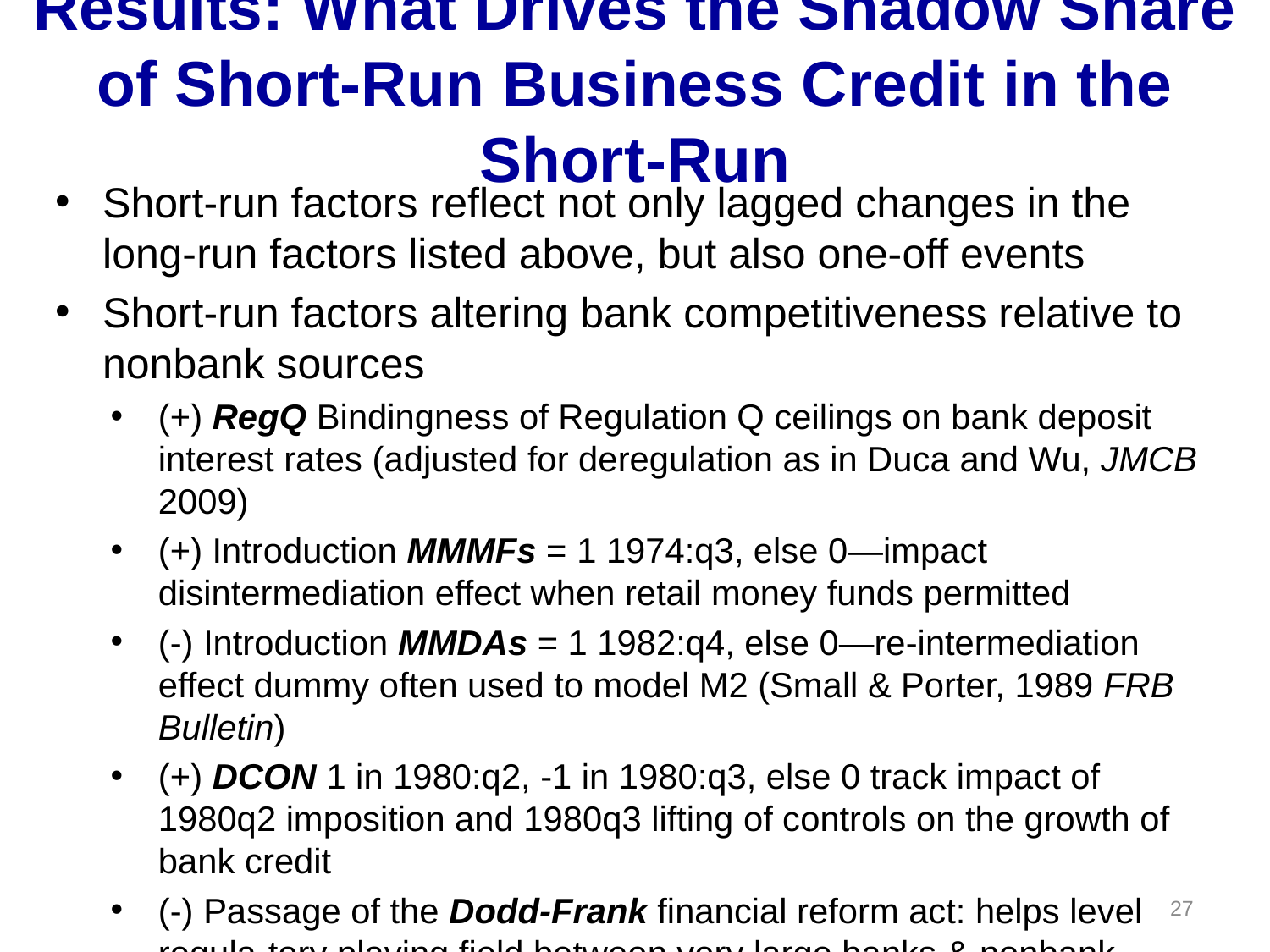

# Results: What Drives the Shadow Share of Short-Run Business Credit in the Short-Run
Short-run factors reflect not only lagged changes in the long-run factors listed above, but also one-off events
Short-run factors altering bank competitiveness relative to nonbank sources
(+) RegQ Bindingness of Regulation Q ceilings on bank deposit interest rates (adjusted for deregulation as in Duca and Wu, JMCB 2009)
(+) Introduction MMMFs = 1 1974:q3, else 0—impact disintermediation effect when retail money funds permitted
(-) Introduction MMDAs = 1 1982:q4, else 0—re-intermediation effect dummy often used to model M2 (Small & Porter, 1989 FRB Bulletin)
(+) DCON 1 in 1980:q2, -1 in 1980:q3, else 0 track impact of 1980q2 imposition and 1980q3 lifting of controls on the growth of bank credit
(-) Passage of the Dodd-Frank financial reform act: helps level regula-tory playing field between very large banks & nonbank financial firms
27